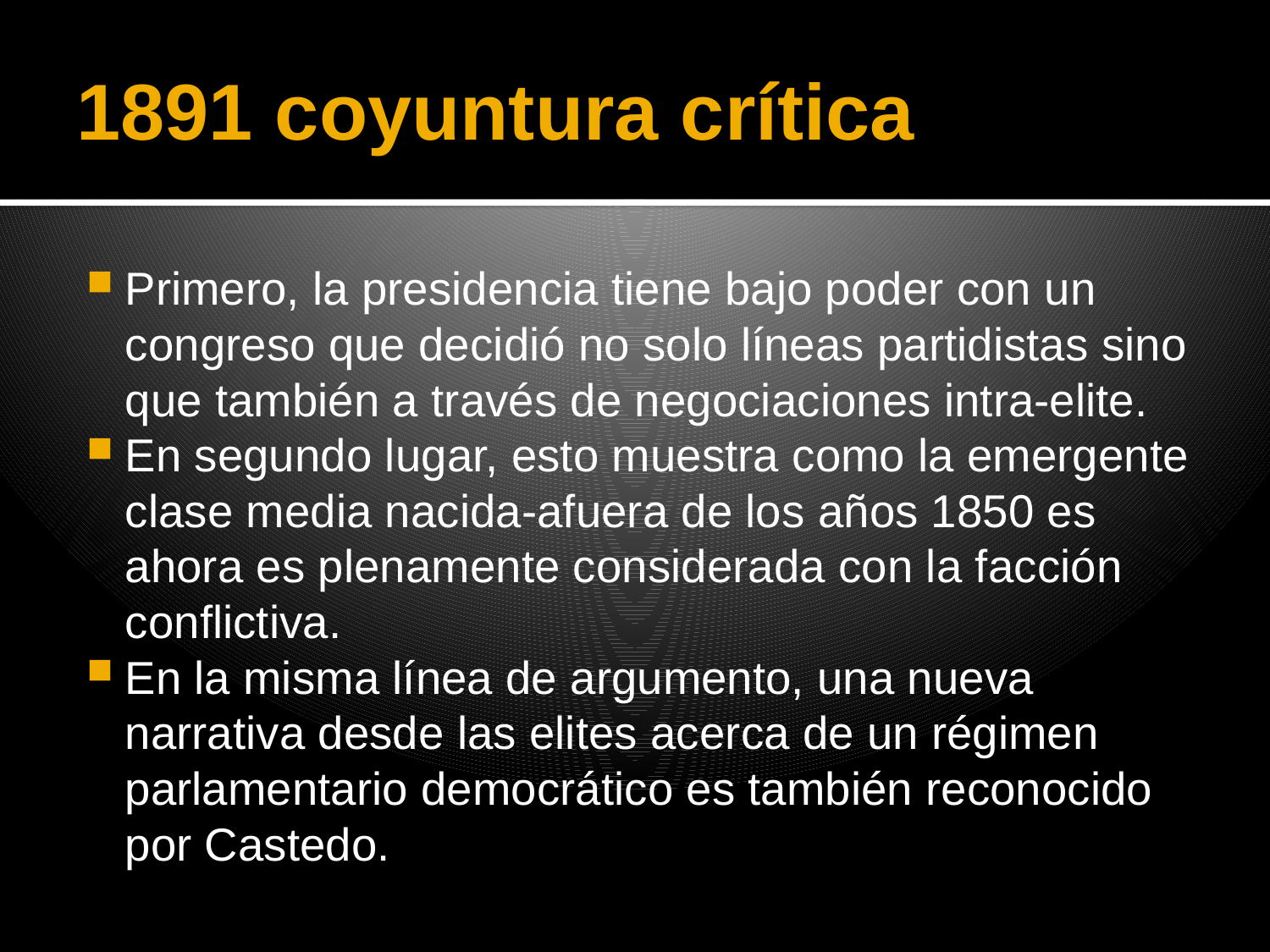

# 1891 coyuntura crítica
Primero, la presidencia tiene bajo poder con un congreso que decidió no solo líneas partidistas sino que también a través de negociaciones intra-elite.
En segundo lugar, esto muestra como la emergente clase media nacida-afuera de los años 1850 es ahora es plenamente considerada con la facción conflictiva.
En la misma línea de argumento, una nueva narrativa desde las elites acerca de un régimen parlamentario democrático es también reconocido por Castedo.